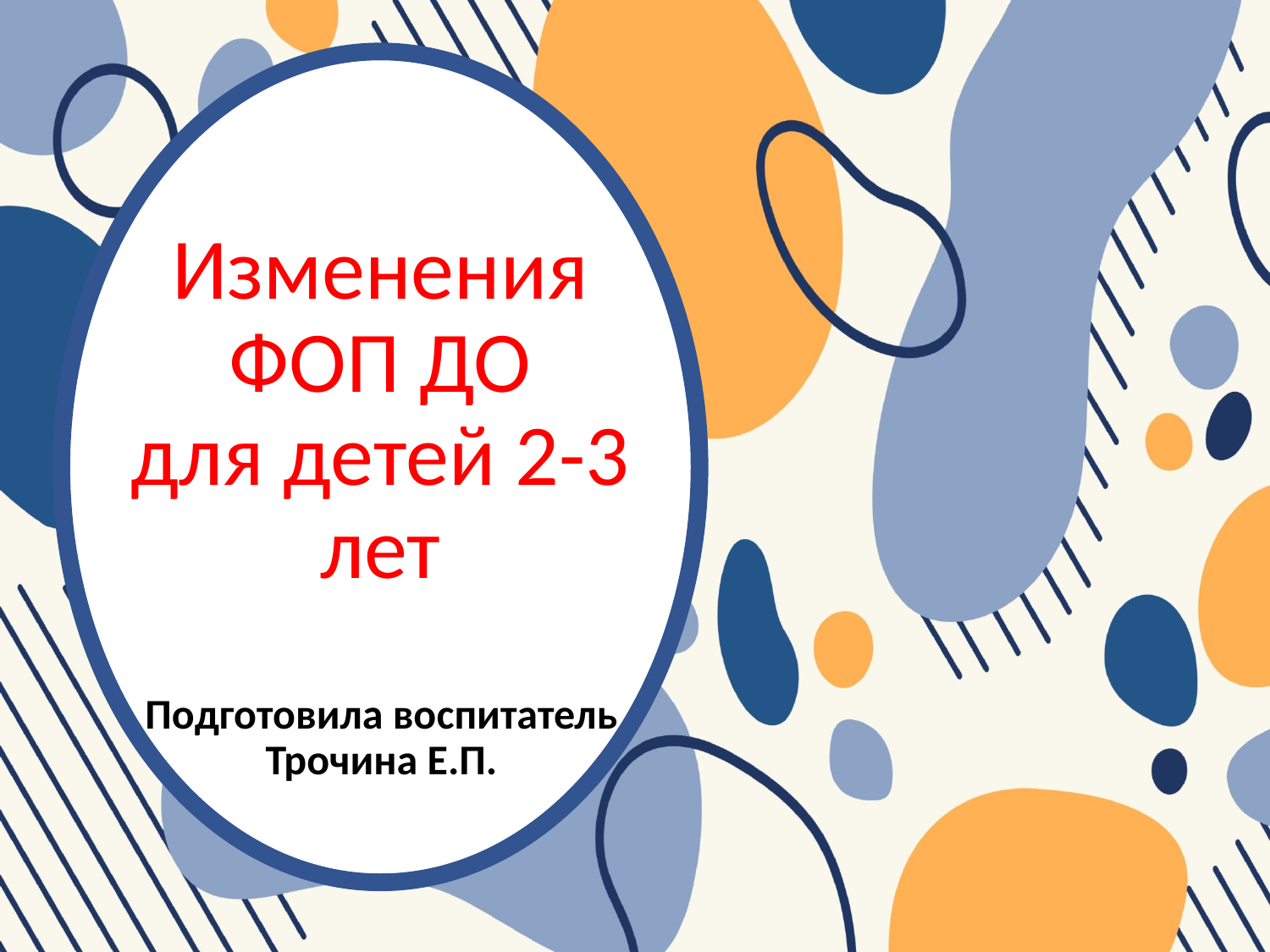

# Изменения ФОП ДО для детей 2-3 лет
Подготовила воспитатель Трочина Е.П.